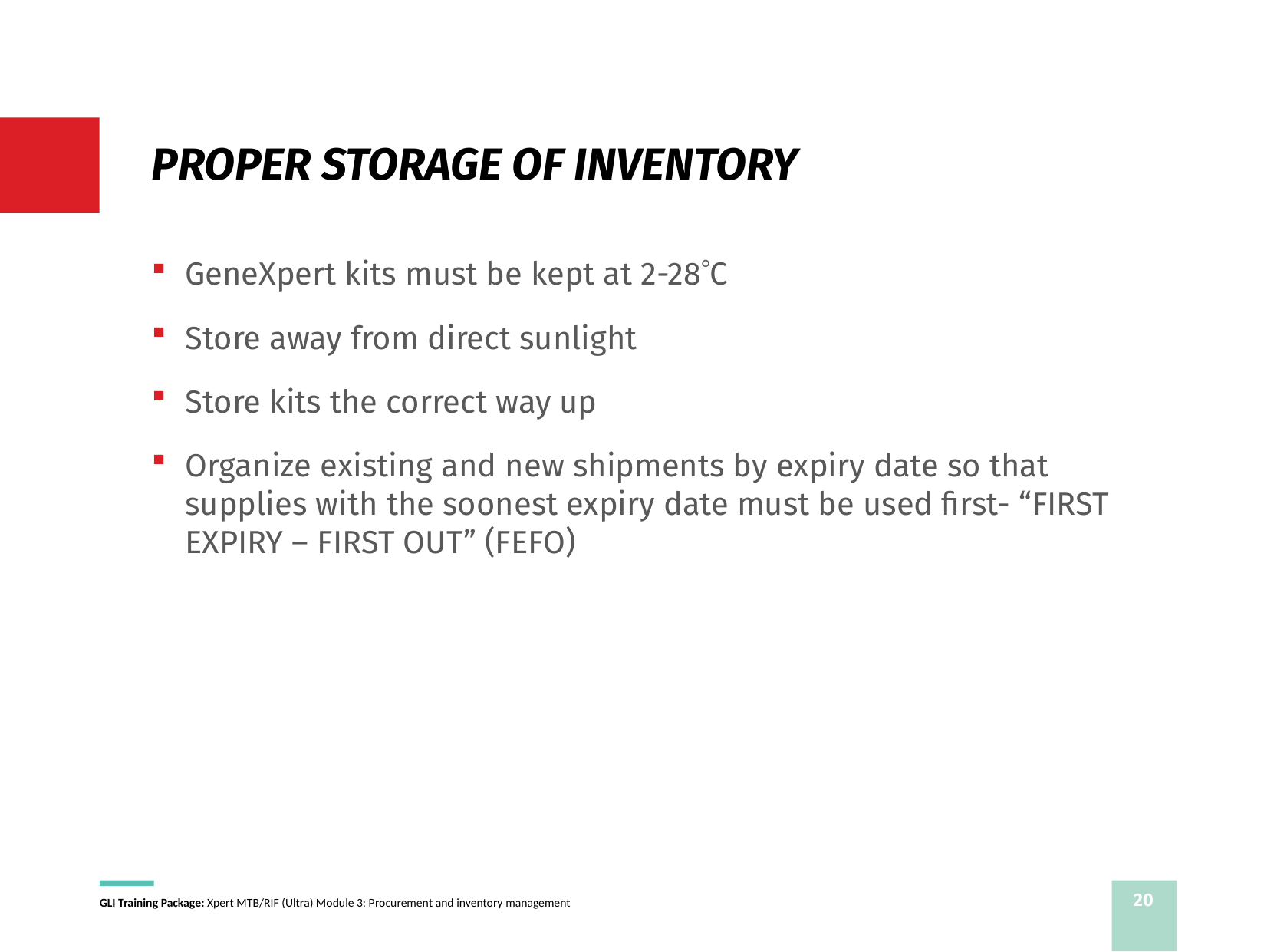

# PROPER STORAGE OF INVENTORY
GeneXpert kits must be kept at 2-28°C
Store away from direct sunlight
Store kits the correct way up
Organize existing and new shipments by expiry date so that supplies with the soonest expiry date must be used first- “FIRST EXPIRY – FIRST OUT” (FEFO)